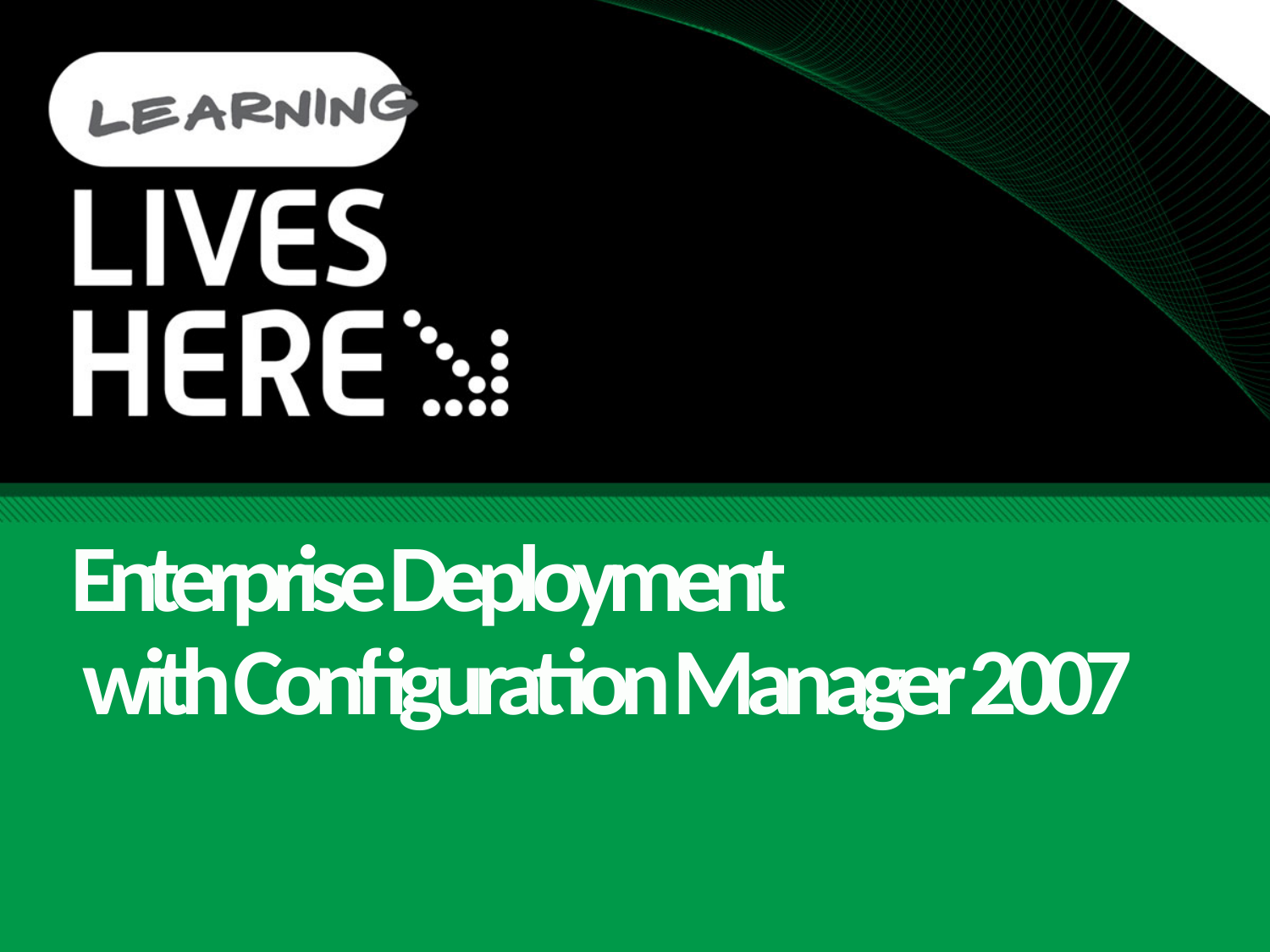

Enterprise Deployment
 with Configuration Manager 2007
#